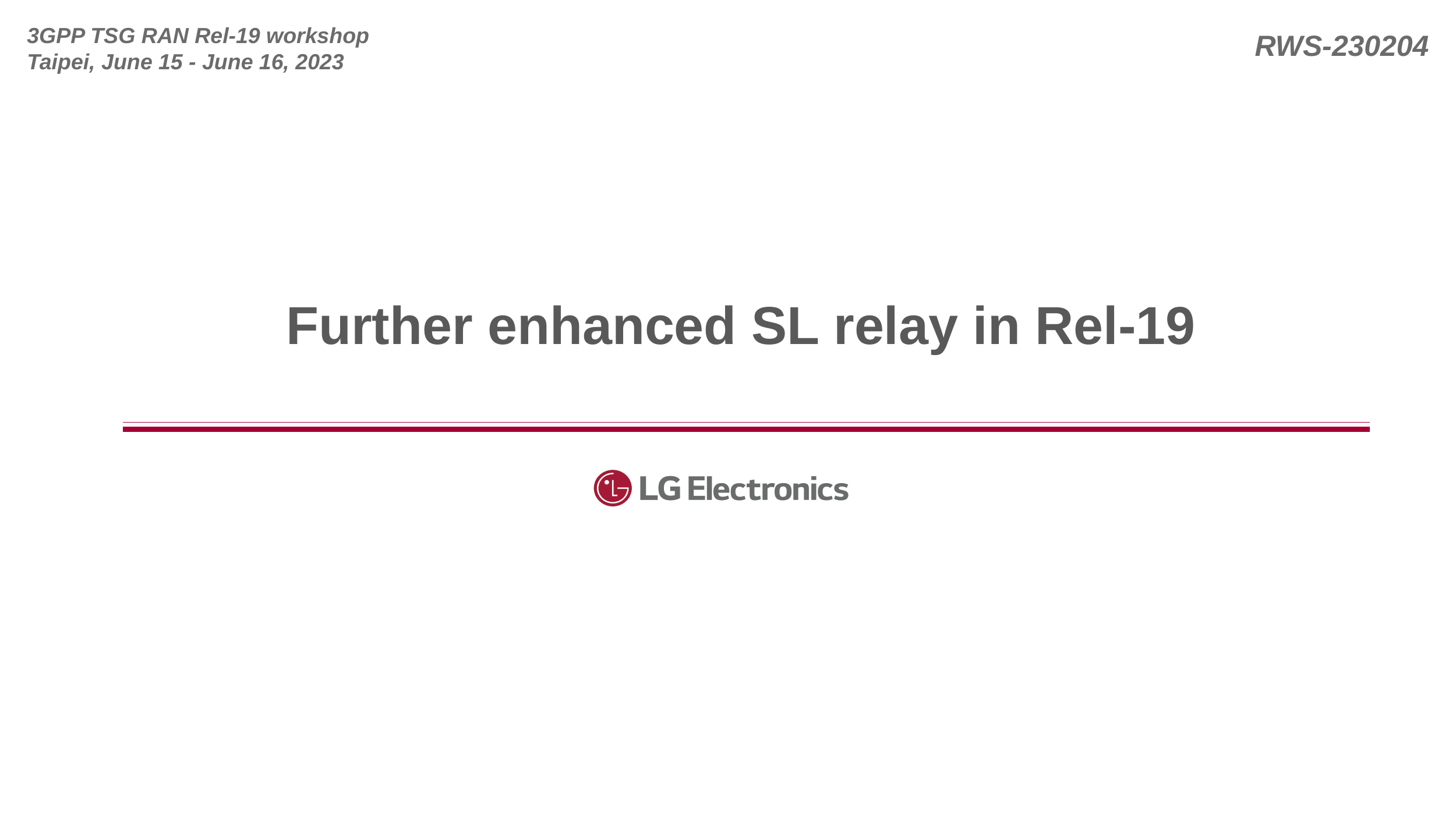

# Further enhanced SL relay in Rel-19